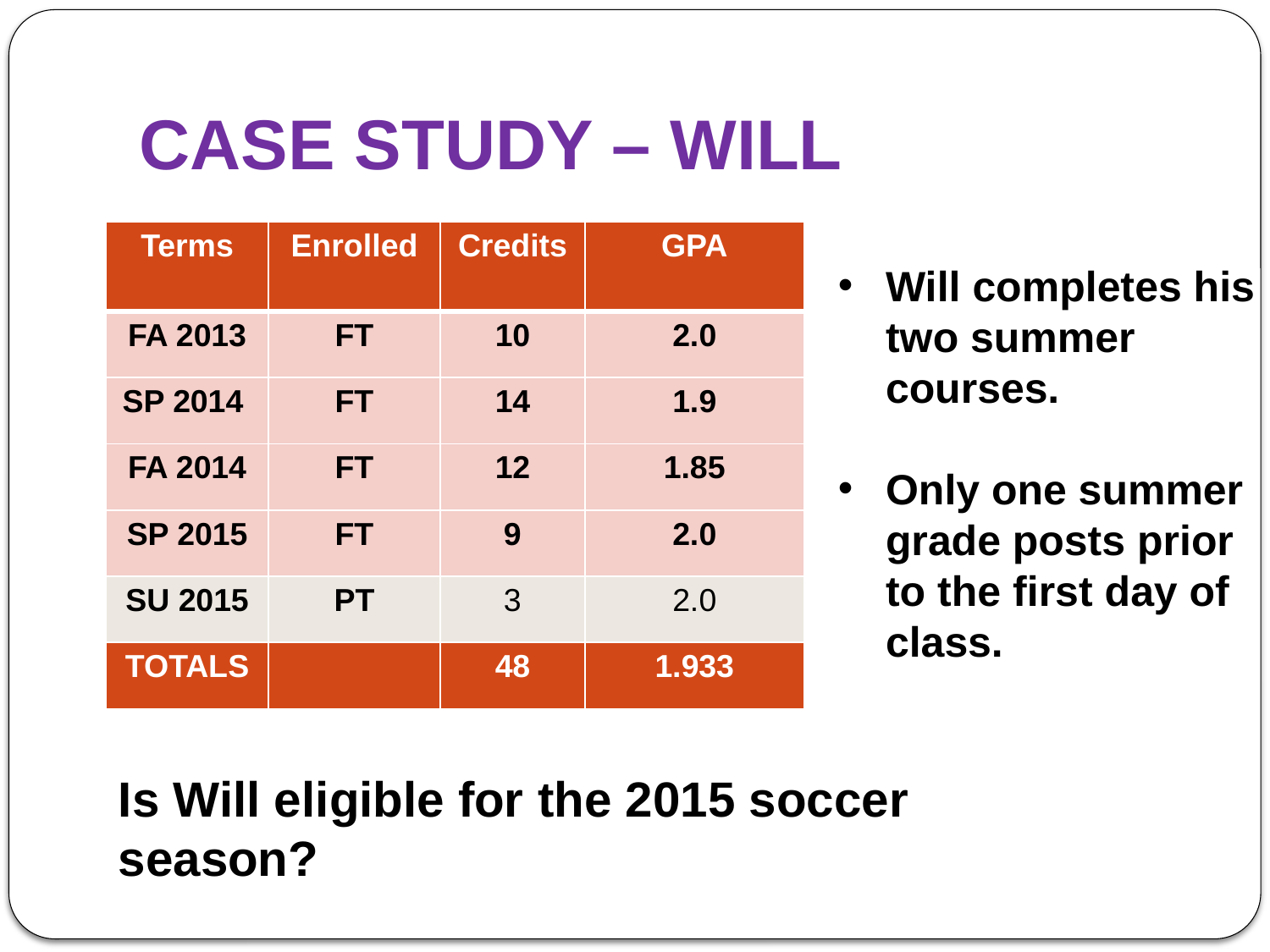

# CASE STUDY – WILL
| Terms | Enrolled | Credits | GPA |
| --- | --- | --- | --- |
| FA 2013 | FT | 10 | 2.0 |
| SP 2014 | FT | 14 | 1.9 |
| FA 2014 | FT | 12 | 1.85 |
| SP 2015 | FT | 9 | 2.0 |
| SU 2015 | PT | 3 | 2.0 |
| TOTALS |  | 48 | 1.933 |
Will completes his two summer courses.

Only one summer grade posts prior to the first day of class.
Is Will eligible for the 2015 soccer season?